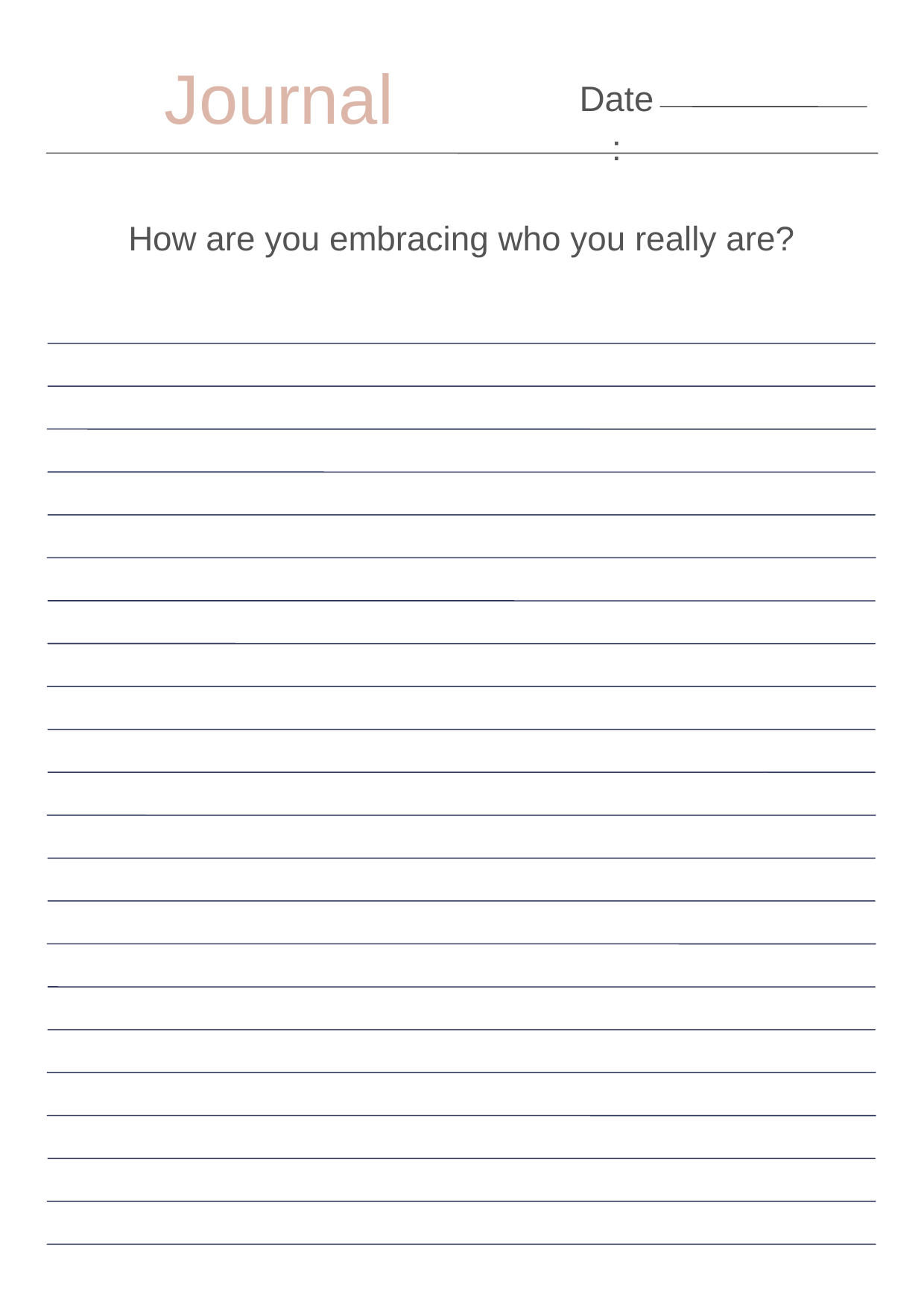

Journal
Date:

How are you embracing who you really are?